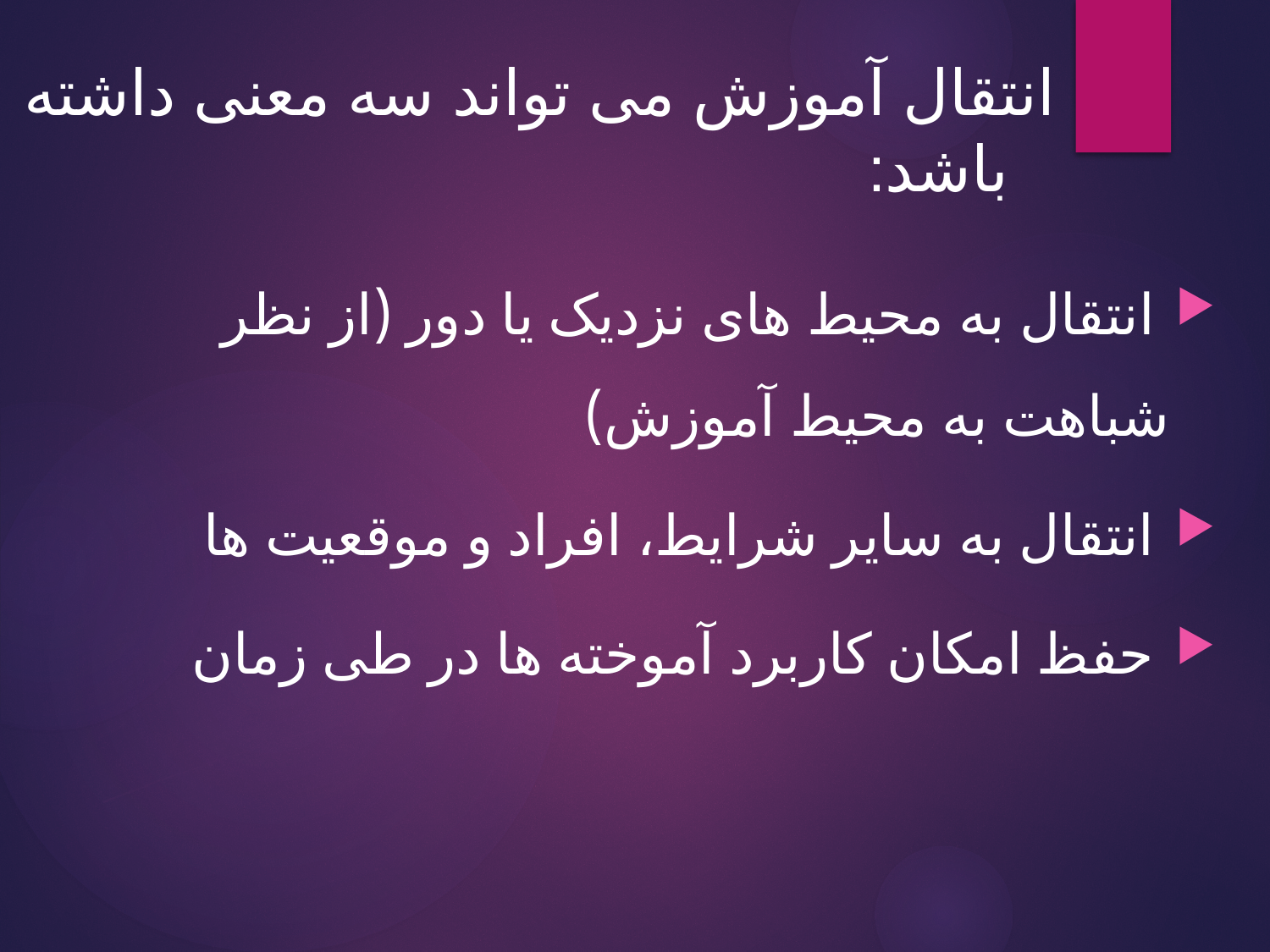

انتقال آموزش می تواند سه معنی داشته باشد:
 انتقال به محیط های نزدیک یا دور (از نظر شباهت به محیط آموزش)
 انتقال به سایر شرایط، افراد و موقعیت ها
 حفظ امکان کاربرد آموخته ها در طی زمان